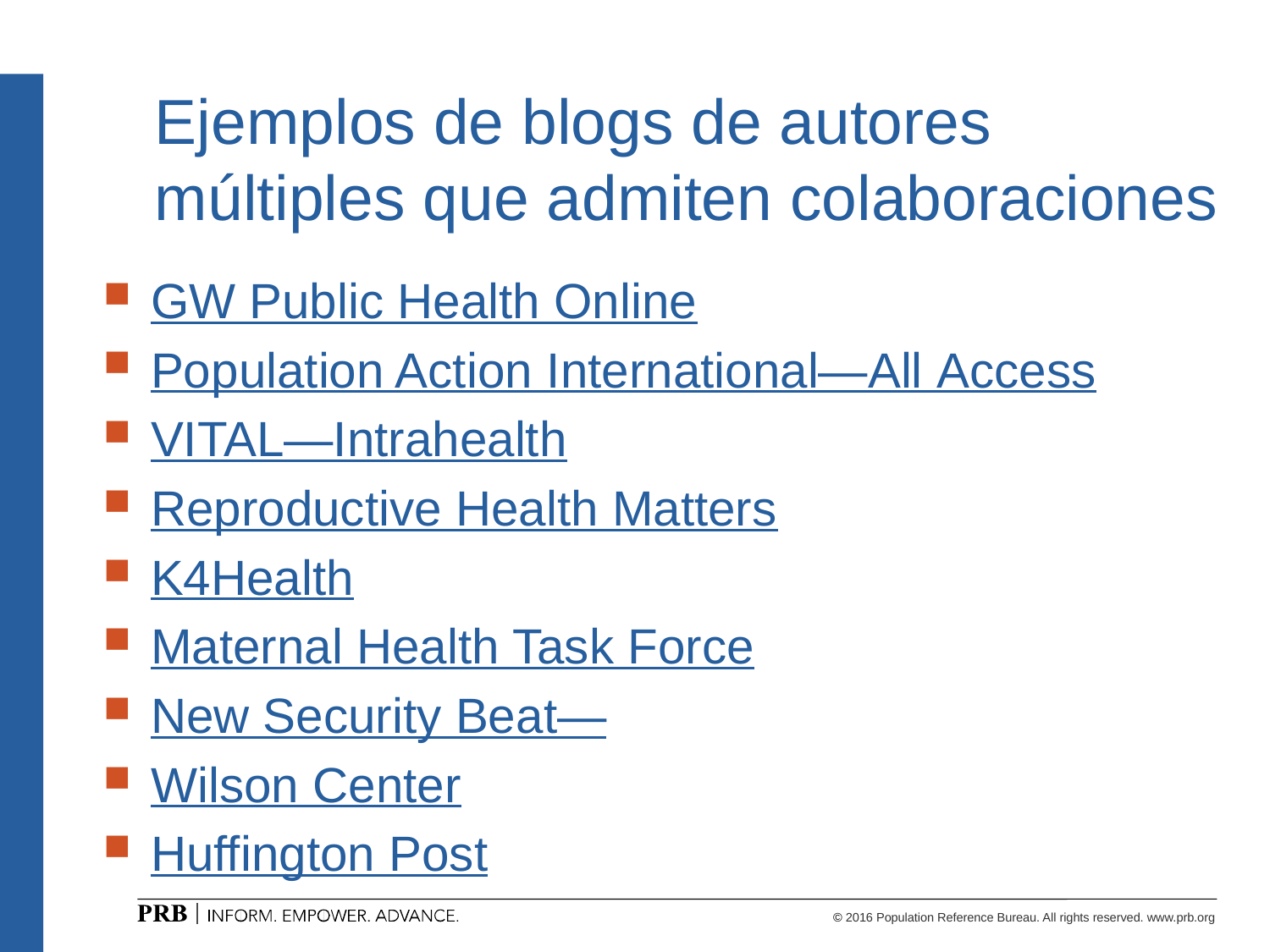

# Ejemplos de blogs de autores múltiples que admiten colaboraciones
GW Public Health Online
Population Action International—All Access
VITAL—Intrahealth
Reproductive Health Matters
K4Health
Maternal Health Task Force
New Security Beat—
Wilson Center
Huffington Post